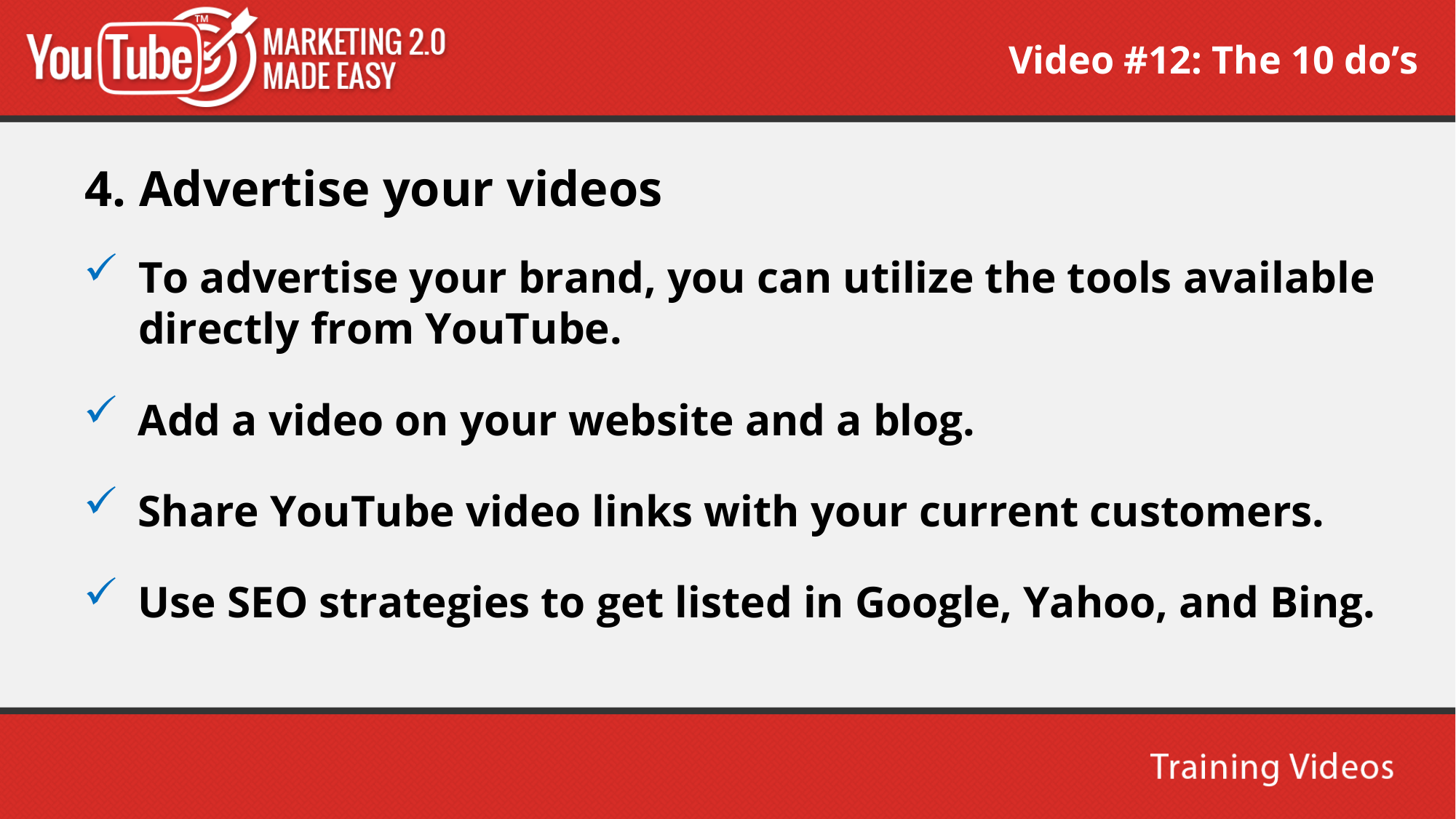

Video #12: The 10 do’s
 4. Advertise your videos
To advertise your brand, you can utilize the tools available directly from YouTube.
Add a video on your website and a blog.
Share YouTube video links with your current customers.
Use SEO strategies to get listed in Google, Yahoo, and Bing.